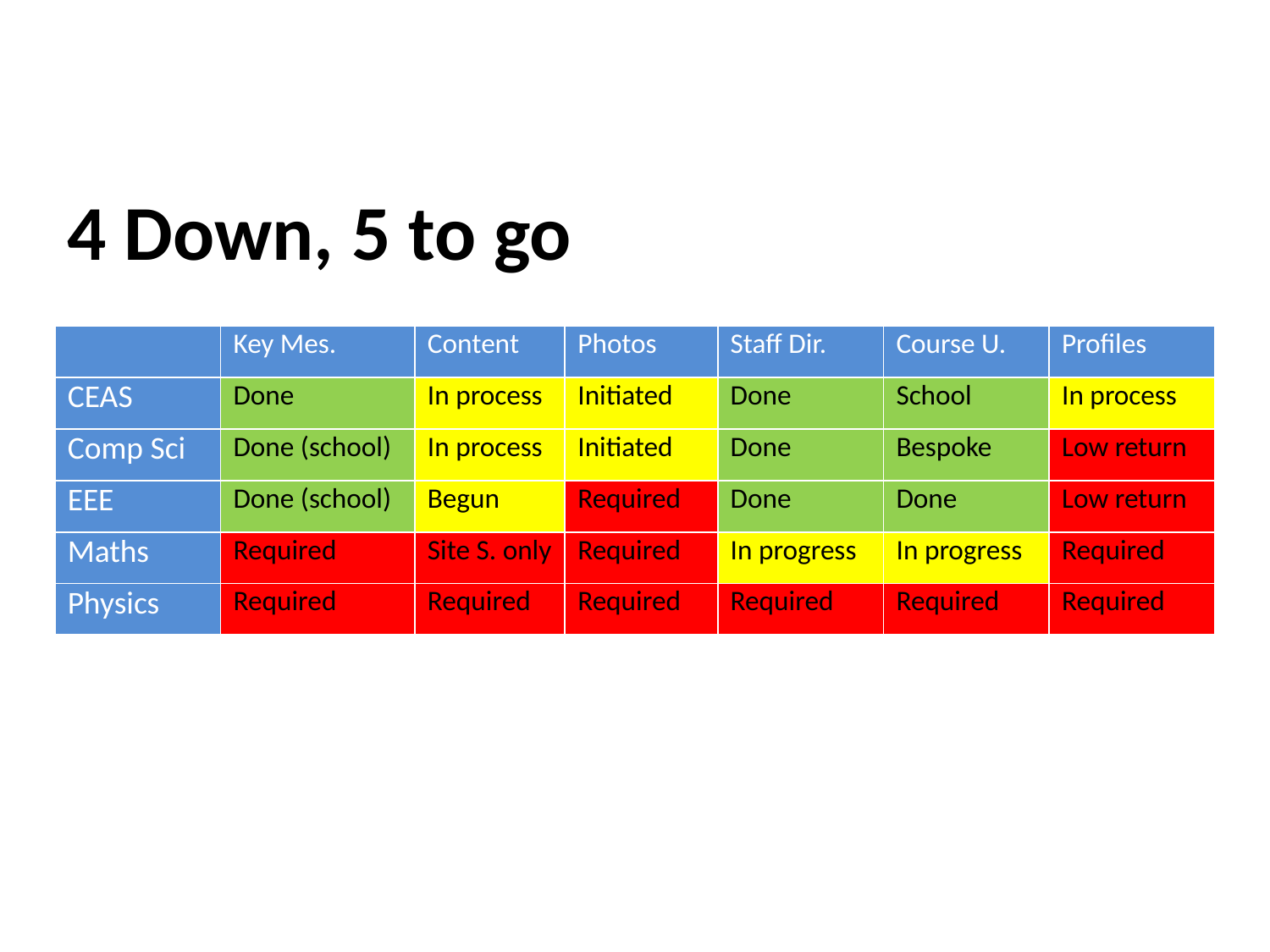

4 Down, 5 to go
|  | Key Mes. | Content | Photos | Staff Dir. | Course U. | Profiles |
| --- | --- | --- | --- | --- | --- | --- |
| CEAS | Done | In process | Initiated | Done | School | In process |
| Comp Sci | Done (school) | In process | Initiated | Done | Bespoke | Low return |
| EEE | Done (school) | Begun | Required | Done | Done | Low return |
| Maths | Required | Site S. only | Required | In progress | In progress | Required |
| Physics | Required | Required | Required | Required | Required | Required |
Coming Soon